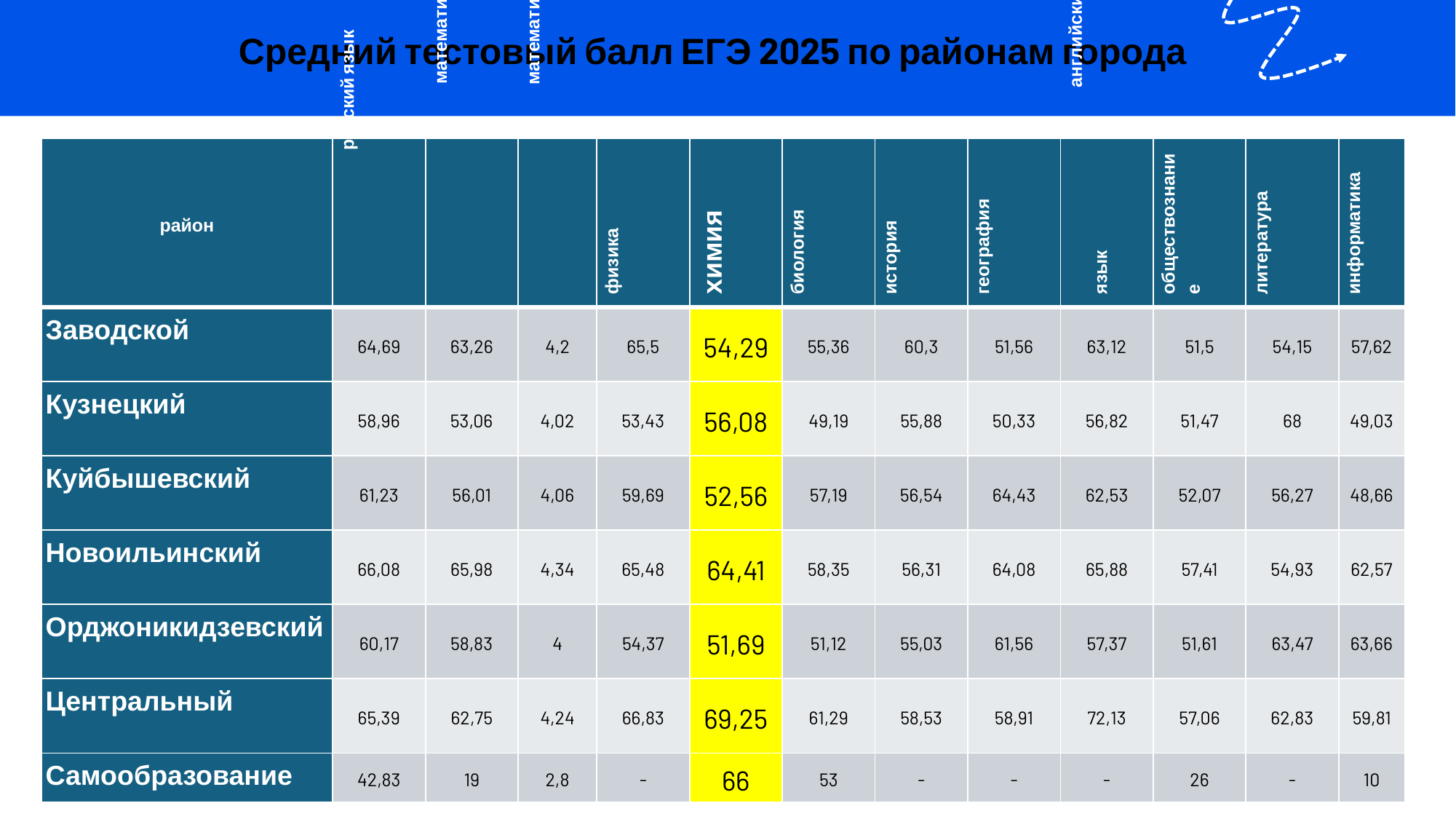

Средний тестовый балл ЕГЭ 2025 по районам города

| район | русский язык | математика П | математика Б | физика | химия | биология | история | география | английский язык | обществознание | литература | информатика |
| --- | --- | --- | --- | --- | --- | --- | --- | --- | --- | --- | --- | --- |
| Заводской | 64,69 | 63,26 | 4,2 | 65,5 | 54,29 | 55,36 | 60,3 | 51,56 | 63,12 | 51,5 | 54,15 | 57,62 |
| Кузнецкий | 58,96 | 53,06 | 4,02 | 53,43 | 56,08 | 49,19 | 55,88 | 50,33 | 56,82 | 51,47 | 68 | 49,03 |
| Куйбышевский | 61,23 | 56,01 | 4,06 | 59,69 | 52,56 | 57,19 | 56,54 | 64,43 | 62,53 | 52,07 | 56,27 | 48,66 |
| Новоильинский | 66,08 | 65,98 | 4,34 | 65,48 | 64,41 | 58,35 | 56,31 | 64,08 | 65,88 | 57,41 | 54,93 | 62,57 |
| Орджоникидзевский | 60,17 | 58,83 | 4 | 54,37 | 51,69 | 51,12 | 55,03 | 61,56 | 57,37 | 51,61 | 63,47 | 63,66 |
| Центральный | 65,39 | 62,75 | 4,24 | 66,83 | 69,25 | 61,29 | 58,53 | 58,91 | 72,13 | 57,06 | 62,83 | 59,81 |
| Самообразование | 42,83 | 19 | 2,8 | - | 66 | 53 | - | - | - | 26 | - | 10 |